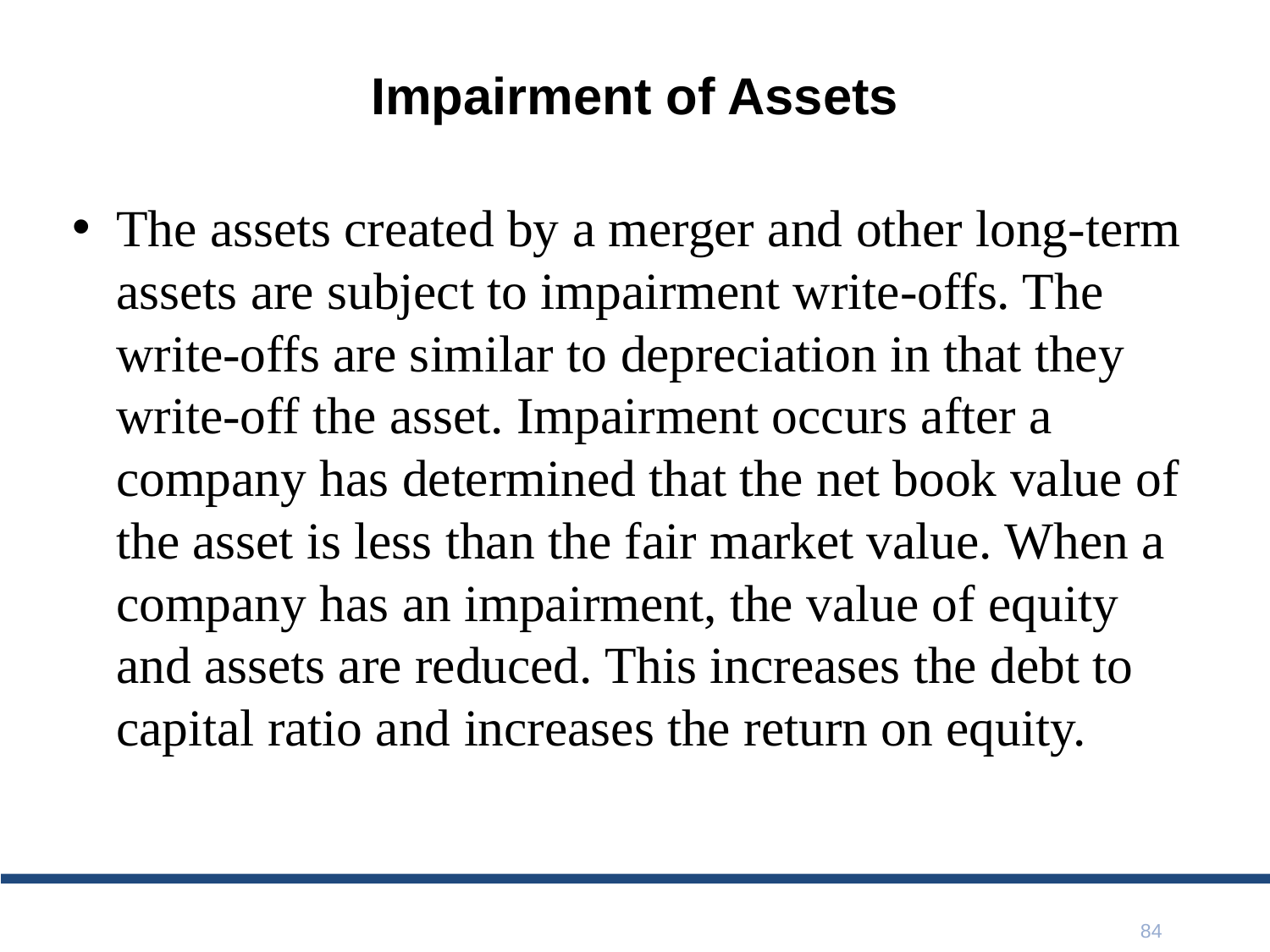

# Impairment of Assets
The assets created by a merger and other long-term assets are subject to impairment write-offs. The write-offs are similar to depreciation in that they write-off the asset. Impairment occurs after a company has determined that the net book value of the asset is less than the fair market value. When a company has an impairment, the value of equity and assets are reduced. This increases the debt to capital ratio and increases the return on equity.
84